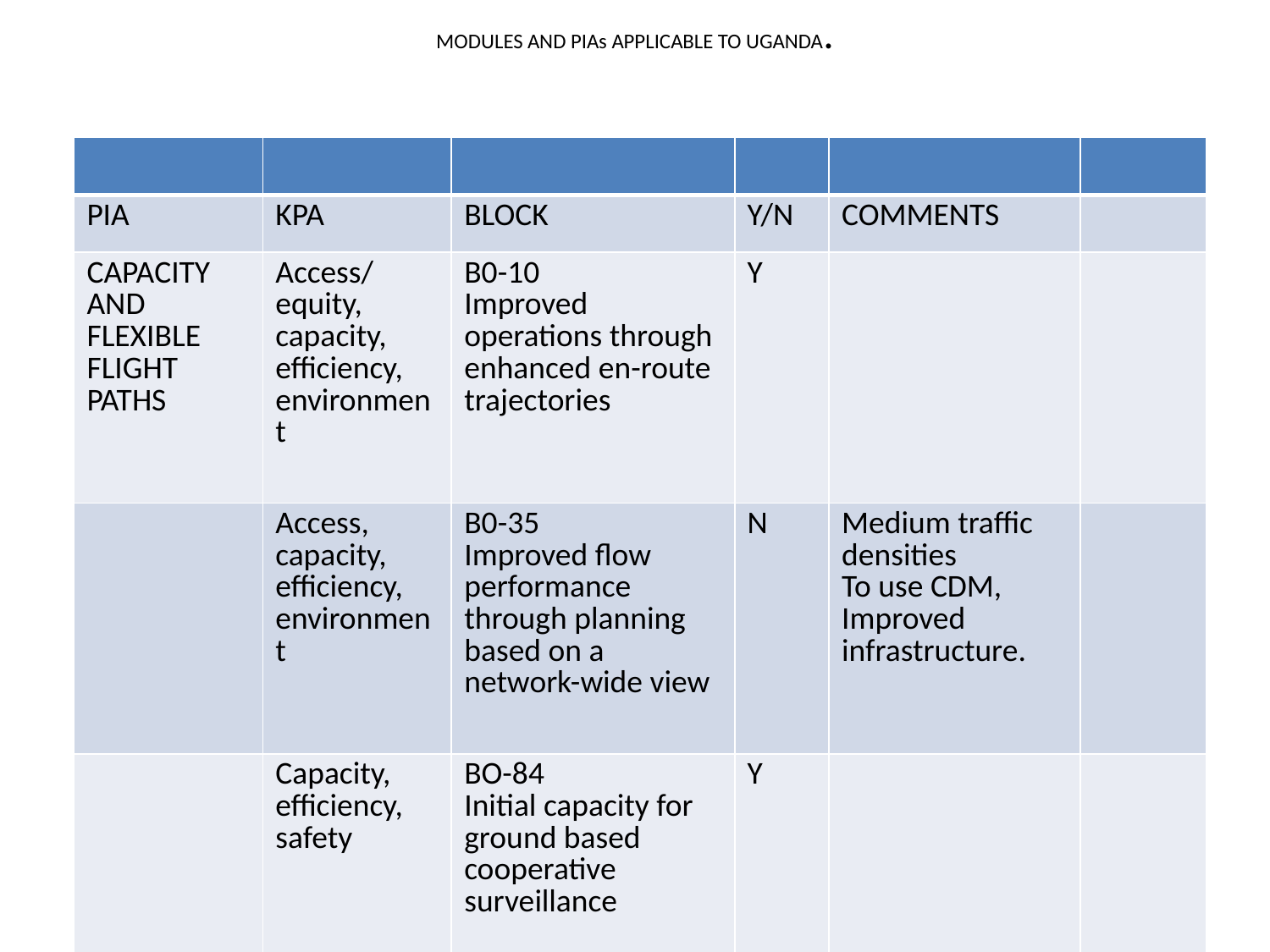

# MODULES AND PIAs APPLICABLE TO UGANDA.
|  |  |  |  |  |  |
| --- | --- | --- | --- | --- | --- |
| PIA | KPA | BLOCK | Y/N | COMMENTS |  |
| CAPACITY AND FLEXIBLE FLIGHT PATHS | Access/equity, capacity, efficiency, environment | B0-10 Improved operations through enhanced en-route trajectories | Y |  |  |
|  | Access, capacity, efficiency, environment | B0-35 Improved flow performance through planning based on a network-wide view | N | Medium traffic densities To use CDM, Improved infrastructure. |  |
|  | Capacity, efficiency, safety | BO-84 Initial capacity for ground based cooperative surveillance | Y |  |  |